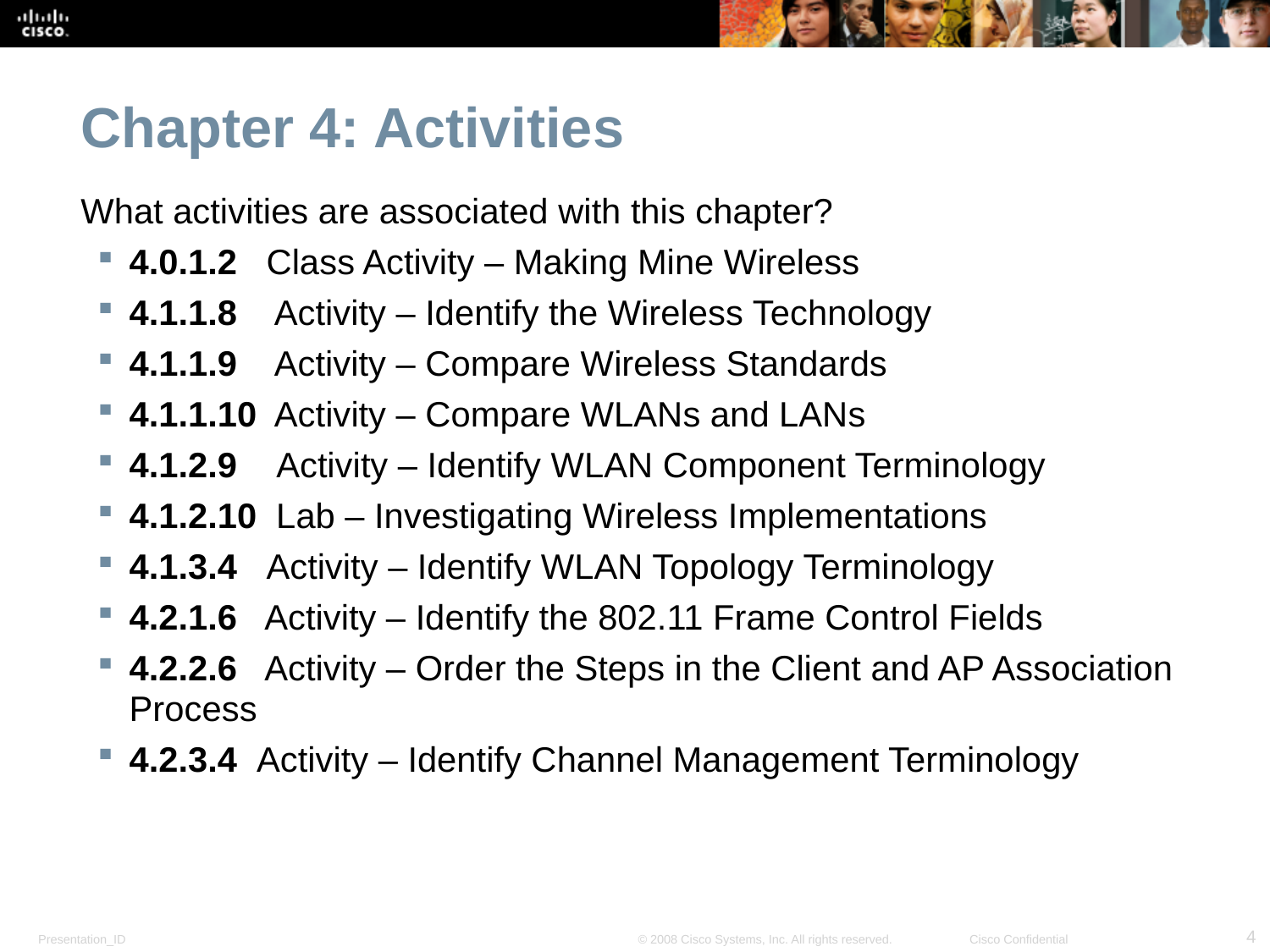

Chapter 4: Activities
What activities are associated with this chapter?
4.0.1.2   Class Activity – Making Mine Wireless
4.1.1.8    Activity – Identify the Wireless Technology
4.1.1.9    Activity – Compare Wireless Standards
4.1.1.10  Activity – Compare WLANs and LANs
4.1.2.9    Activity – Identify WLAN Component Terminology
4.1.2.10  Lab – Investigating Wireless Implementations
4.1.3.4   Activity – Identify WLAN Topology Terminology
4.2.1.6   Activity – Identify the 802.11 Frame Control Fields
4.2.2.6   Activity – Order the Steps in the Client and AP Association    Process
4.2.3.4  Activity – Identify Channel Management Terminology